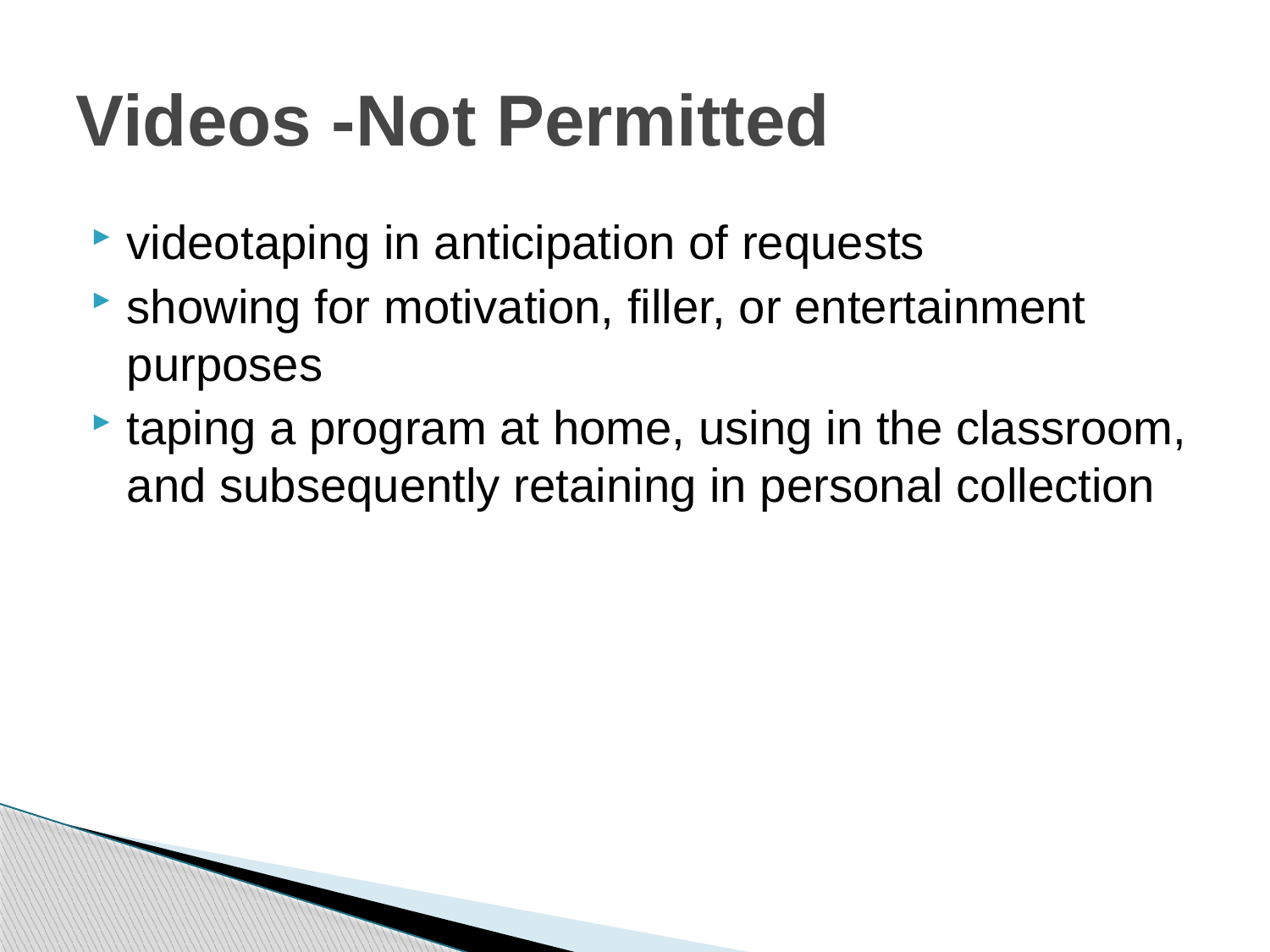

# Videos -Not Permitted
videotaping in anticipation of requests
showing for motivation, filler, or entertainment purposes
taping a program at home, using in the classroom, and subsequently retaining in personal collection